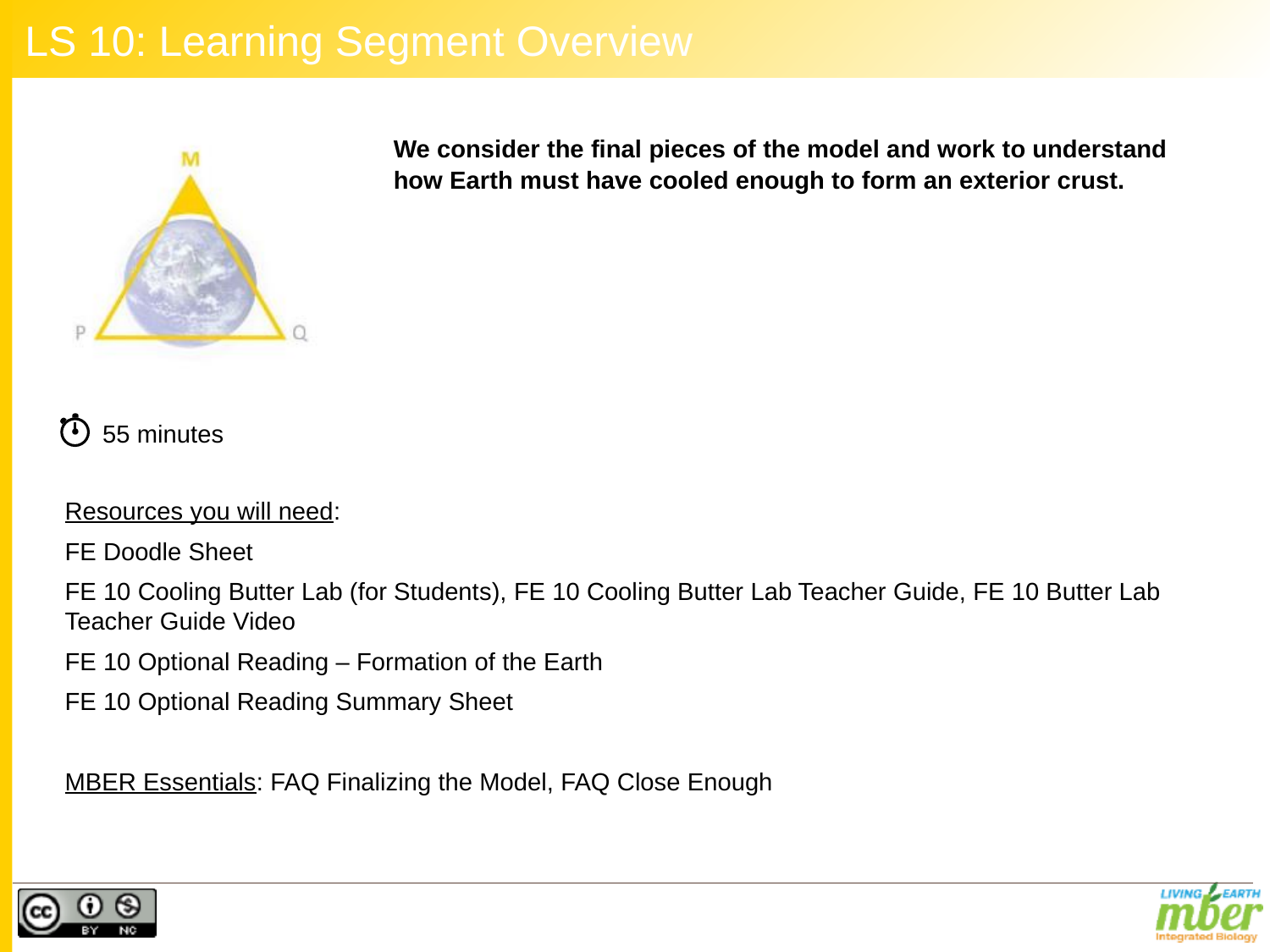

# LS 10: Learning Segment Overview
We consider the final pieces of the model and work to understand how Earth must have cooled enough to form an exterior crust.

55 minutes
Resources you will need:
FE Doodle Sheet
FE 10 Cooling Butter Lab (for Students), FE 10 Cooling Butter Lab Teacher Guide, FE 10 Butter Lab Teacher Guide Video
FE 10 Optional Reading – Formation of the Earth
FE 10 Optional Reading Summary Sheet

MBER Essentials: FAQ Finalizing the Model, FAQ Close Enough